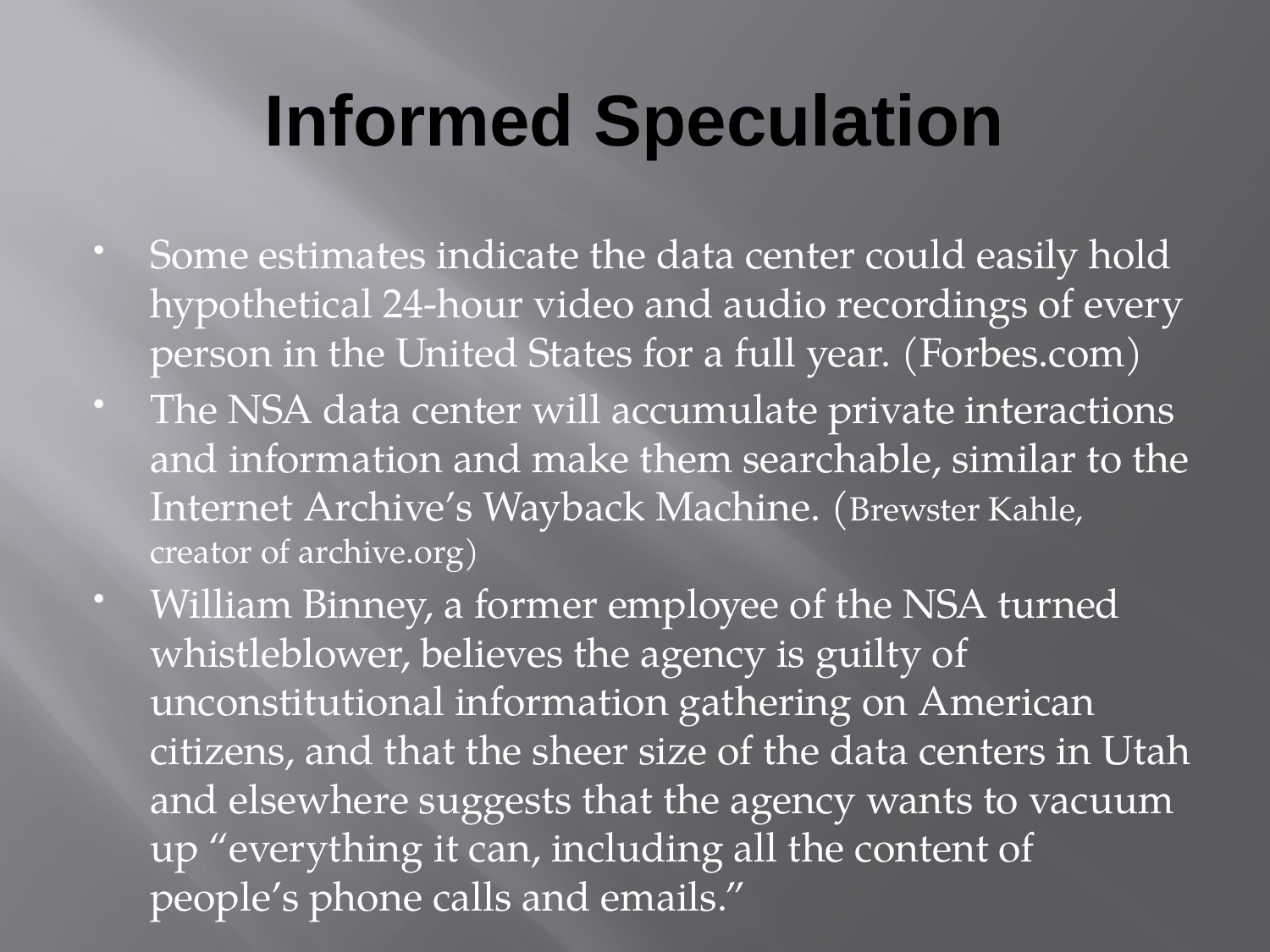

# Informed Speculation
Some estimates indicate the data center could easily hold hypothetical 24-hour video and audio recordings of every person in the United States for a full year. (Forbes.com)
The NSA data center will accumulate private interactions and information and make them searchable, similar to the Internet Archive’s Wayback Machine. (Brewster Kahle, creator of archive.org)
William Binney, a former employee of the NSA turned whistleblower, believes the agency is guilty of unconstitutional information gathering on American citizens, and that the sheer size of the data centers in Utah and elsewhere suggests that the agency wants to vacuum up “everything it can, including all the content of people’s phone calls and emails.”